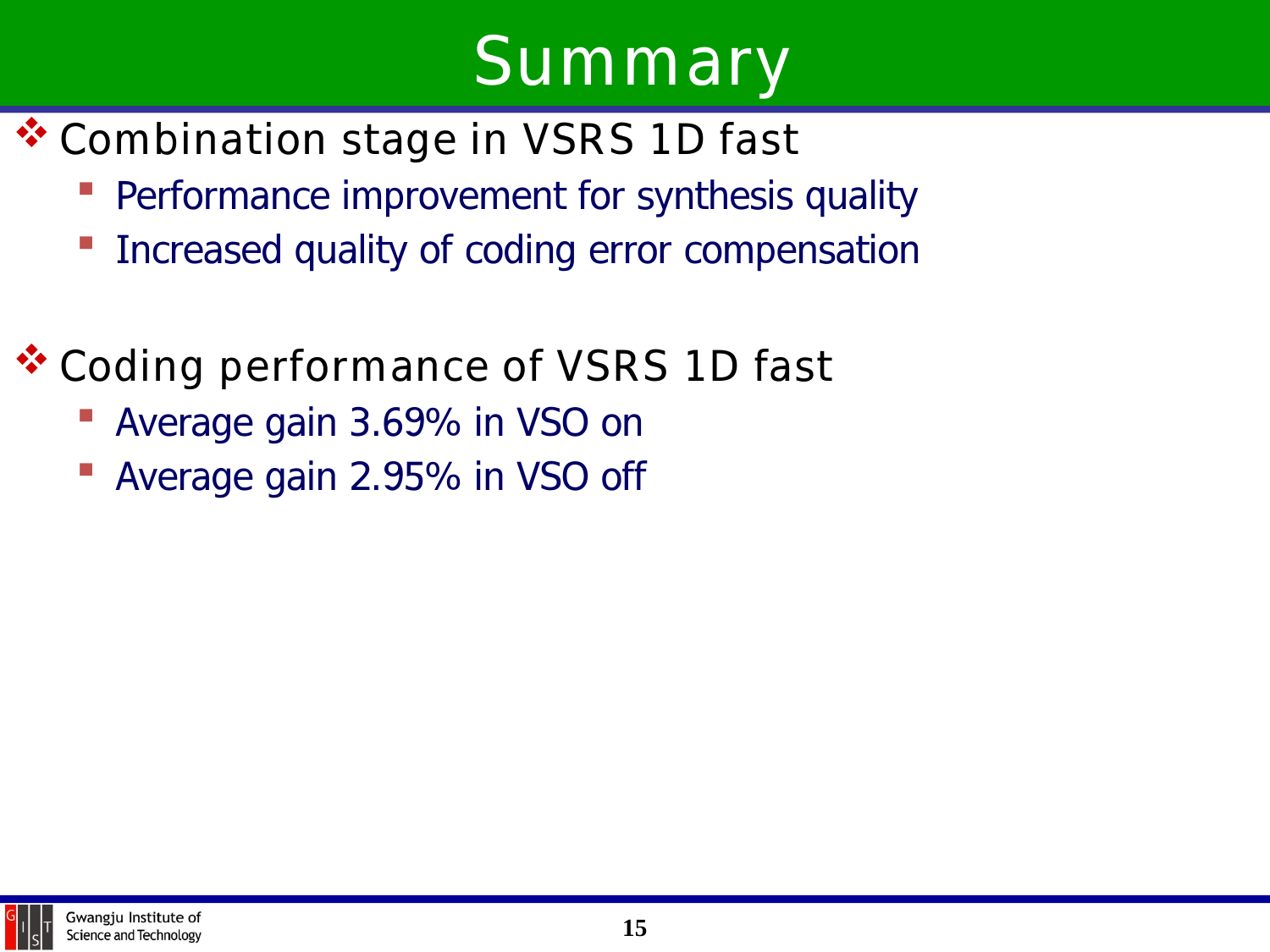

# Summary
Combination stage in VSRS 1D fast
Performance improvement for synthesis quality
Increased quality of coding error compensation

Coding performance of VSRS 1D fast
Average gain 3.69% in VSO on
Average gain 2.95% in VSO off

15